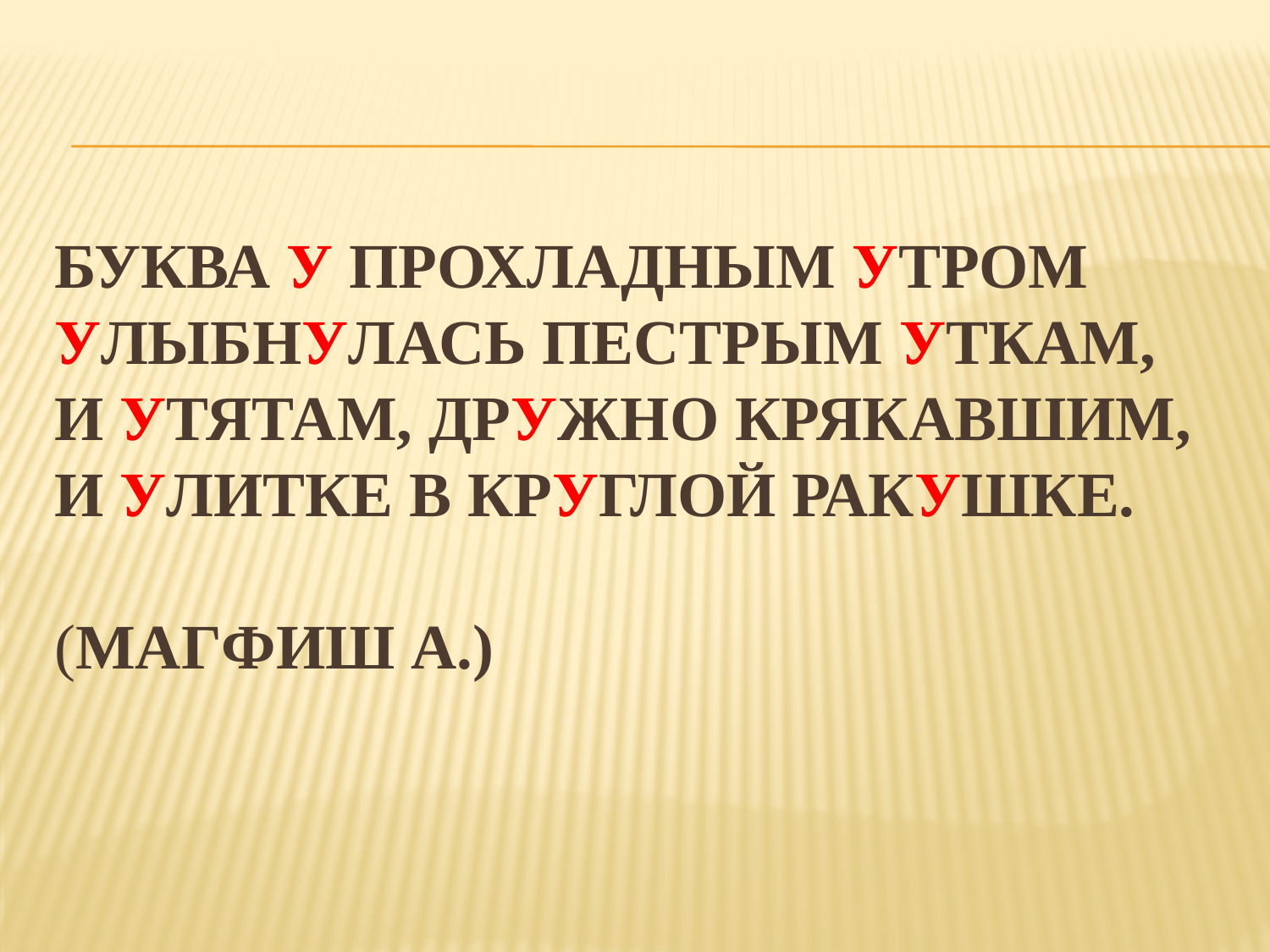

# БУКВА У ПРОХЛАДНЫМ УТРОМ УЛЫБНУЛАСЬ ПЕСТРЫМ УТКАМ, И УТЯТАМ, ДРУЖНО КРЯКАВШИМ, И УЛИТКЕ В КРУГЛОЙ РАКУШКЕ. (Магфиш А.)